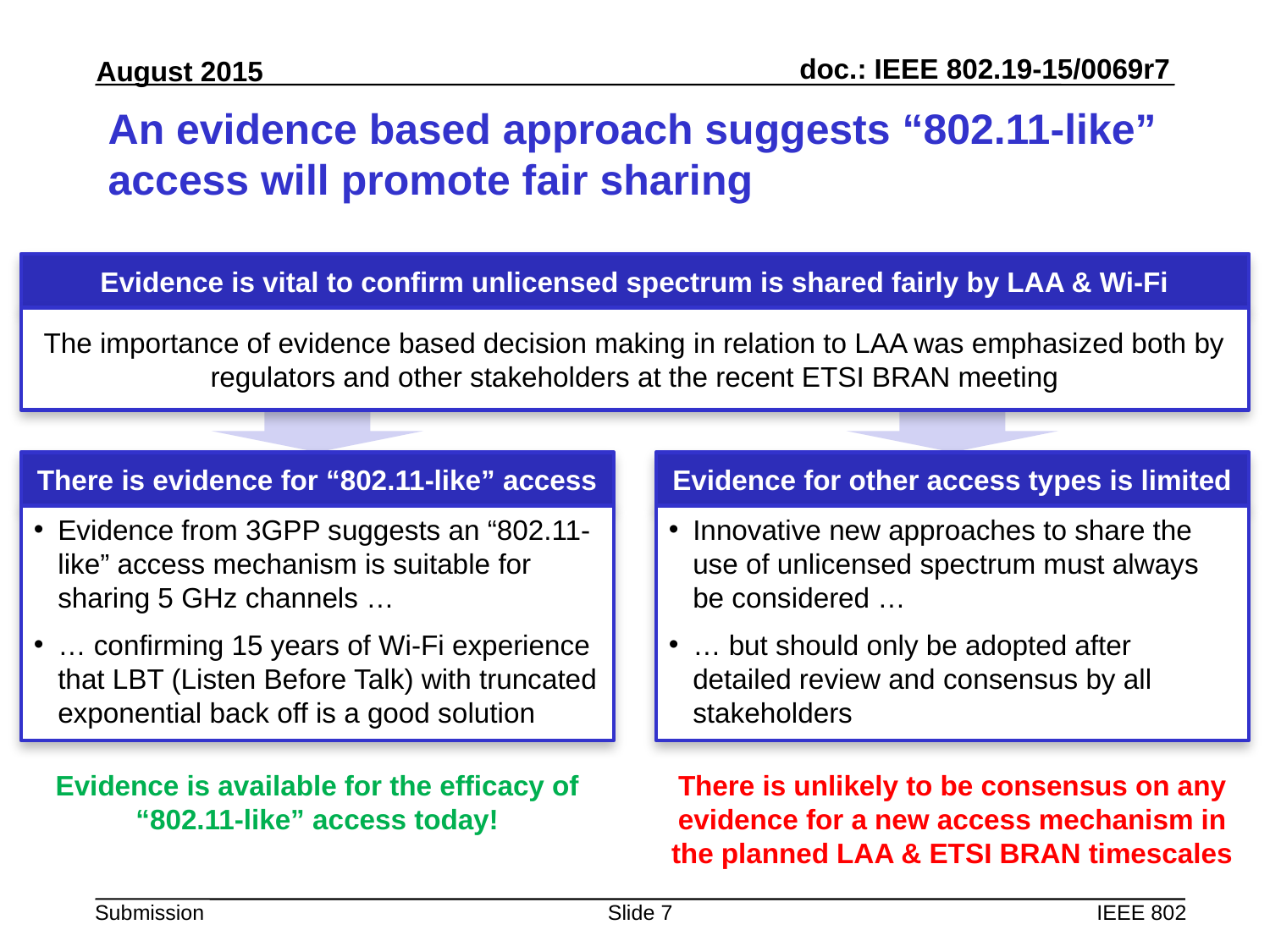

# An evidence based approach suggests “802.11-like” access will promote fair sharing
Evidence is vital to confirm unlicensed spectrum is shared fairly by LAA & Wi-Fi
The importance of evidence based decision making in relation to LAA was emphasized both by regulators and other stakeholders at the recent ETSI BRAN meeting

There is evidence for “802.11-like” access
Evidence for other access types is limited
Evidence from 3GPP suggests an “802.11-like” access mechanism is suitable for sharing 5 GHz channels …
… confirming 15 years of Wi-Fi experience that LBT (Listen Before Talk) with truncated exponential back off is a good solution
Innovative new approaches to share the use of unlicensed spectrum must always be considered …
… but should only be adopted after detailed review and consensus by all stakeholders
Evidence is available for the efficacy of “802.11-like” access today!
There is unlikely to be consensus on any evidence for a new access mechanism in the planned LAA & ETSI BRAN timescales
Slide 7
IEEE 802